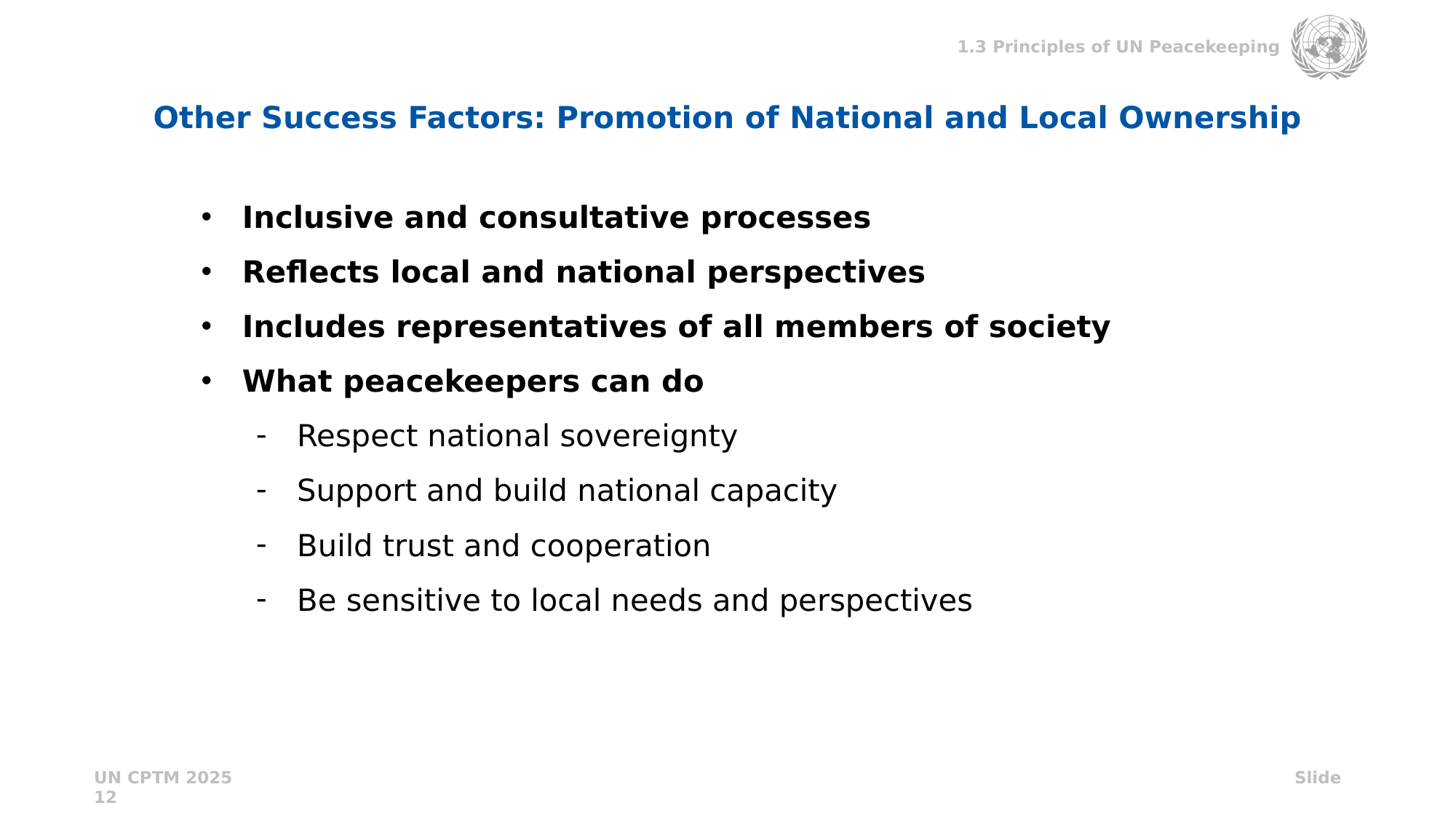

Other Success Factors: Promotion of National and Local Ownership
Inclusive and consultative processes
Reflects local and national perspectives
Includes representatives of all members of society
What peacekeepers can do
Respect national sovereignty
Support and build national capacity
Build trust and cooperation
Be sensitive to local needs and perspectives